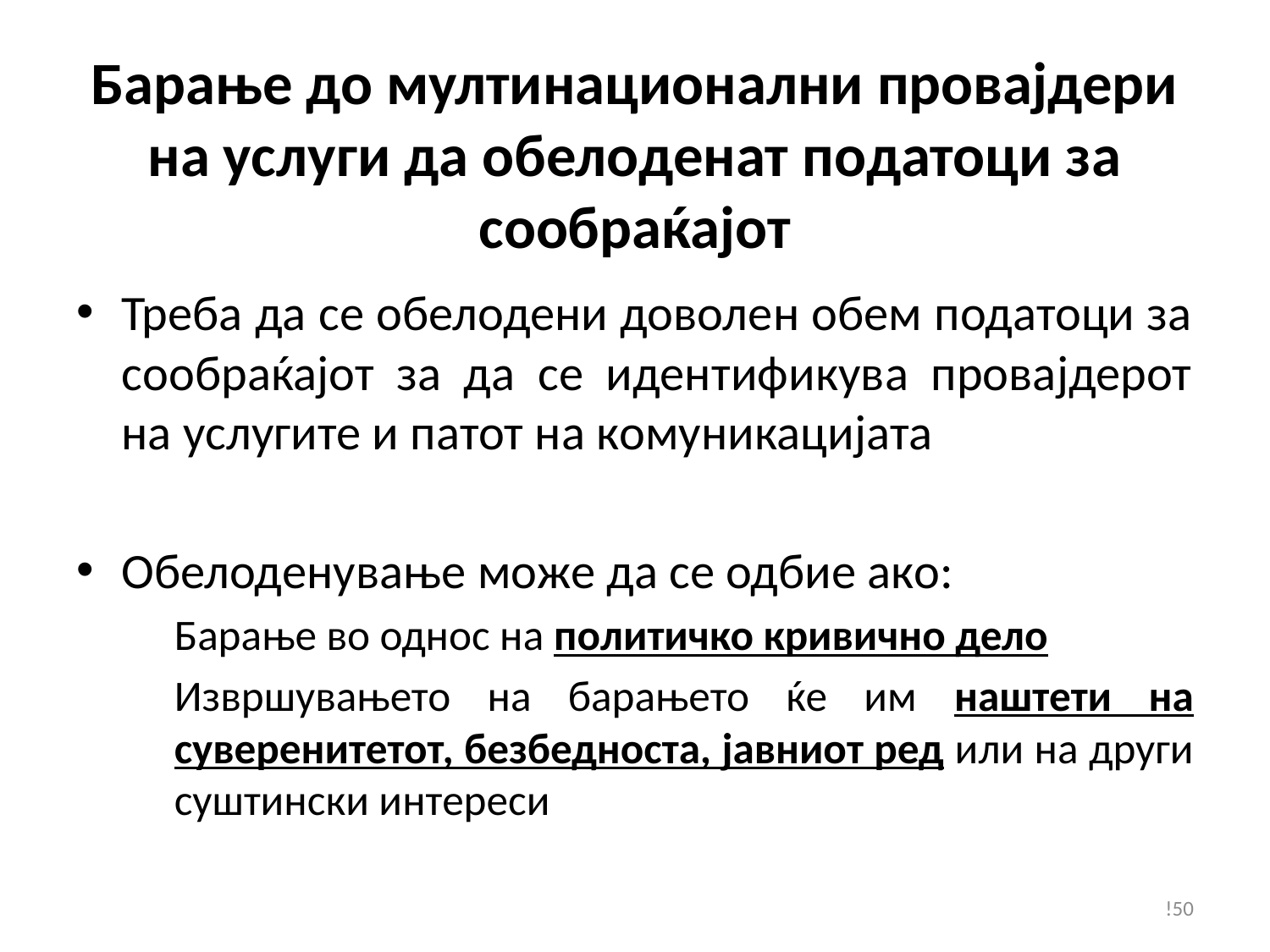

# Барање до мултинационални провајдери на услуги да обелоденат податоци за сообраќајот
Треба да се обелодени доволен обем податоци за сообраќајот за да се идентификува провајдерот на услугите и патот на комуникацијата

Обелоденување може да се одбие ако:
Барање во однос на политичко кривично дело
Извршувањето на барањето ќе им наштети на суверенитетот, безбедноста, јавниот ред или на други суштински интереси

!50